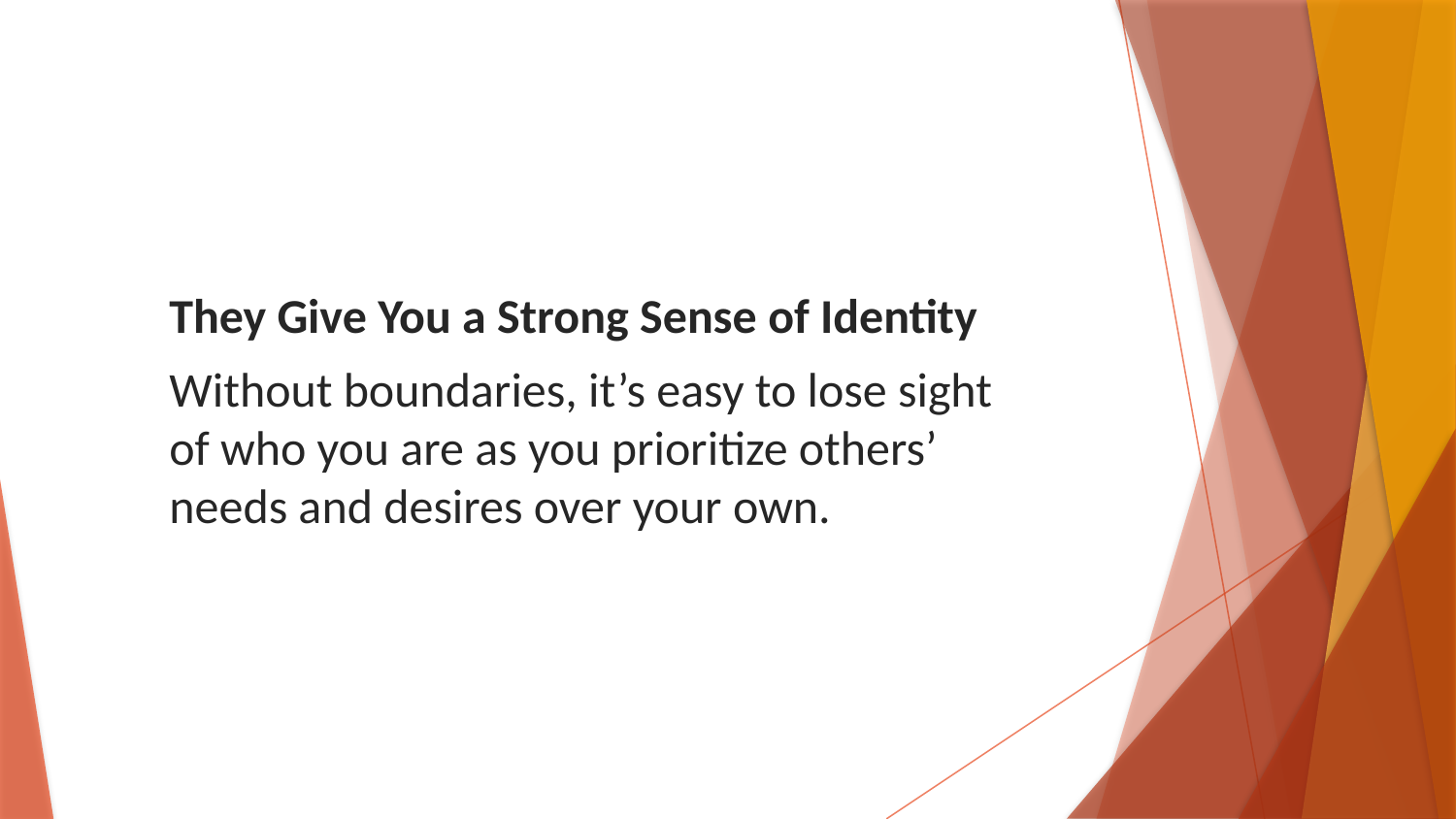

They Give You a Strong Sense of Identity
Without boundaries, it’s easy to lose sight of who you are as you prioritize others’ needs and desires over your own.